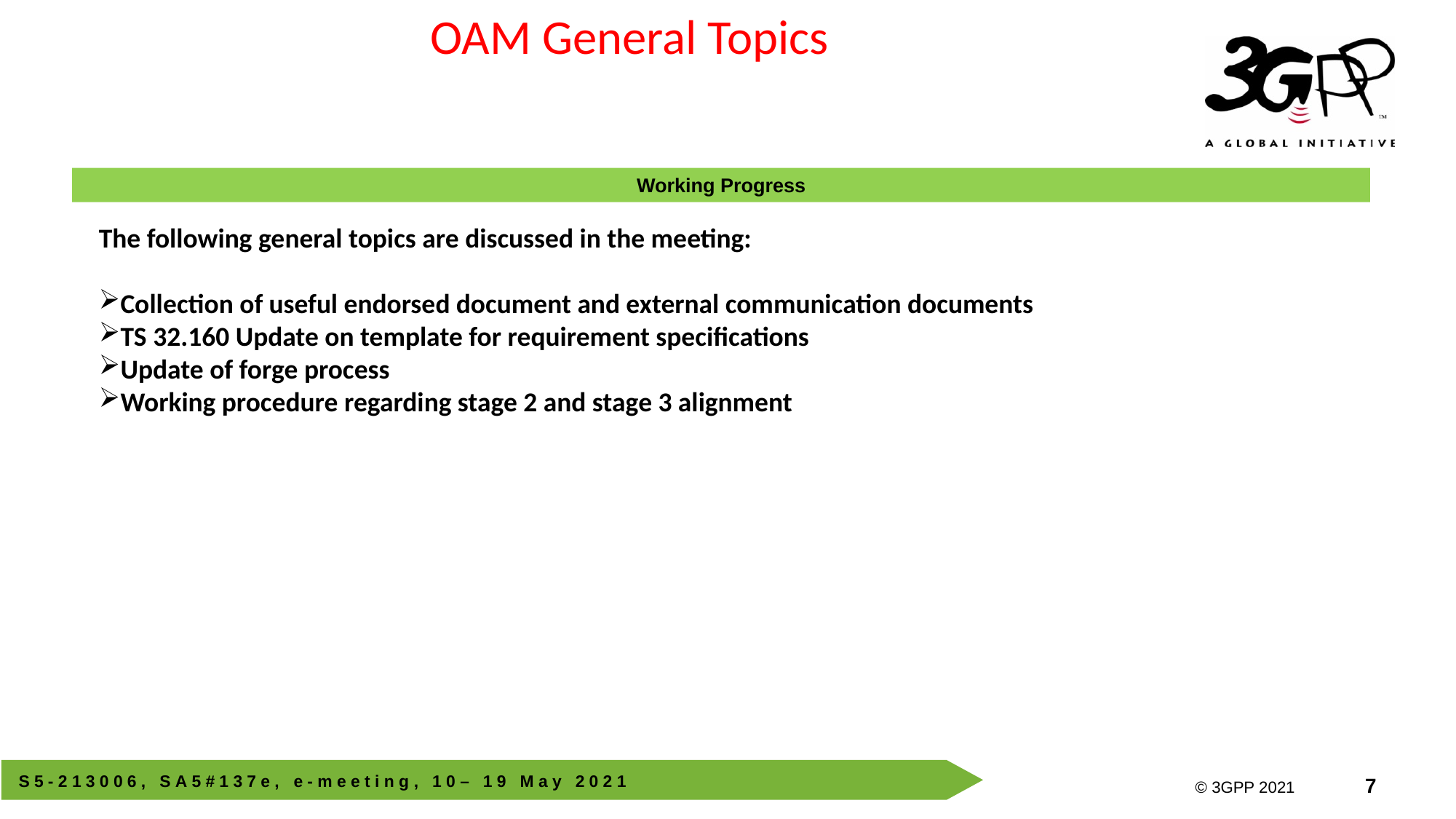

OAM General Topics
Working Progress
The following general topics are discussed in the meeting:

Collection of useful endorsed document and external communication documents
TS 32.160 Update on template for requirement specifications
Update of forge process
Working procedure regarding stage 2 and stage 3 alignment